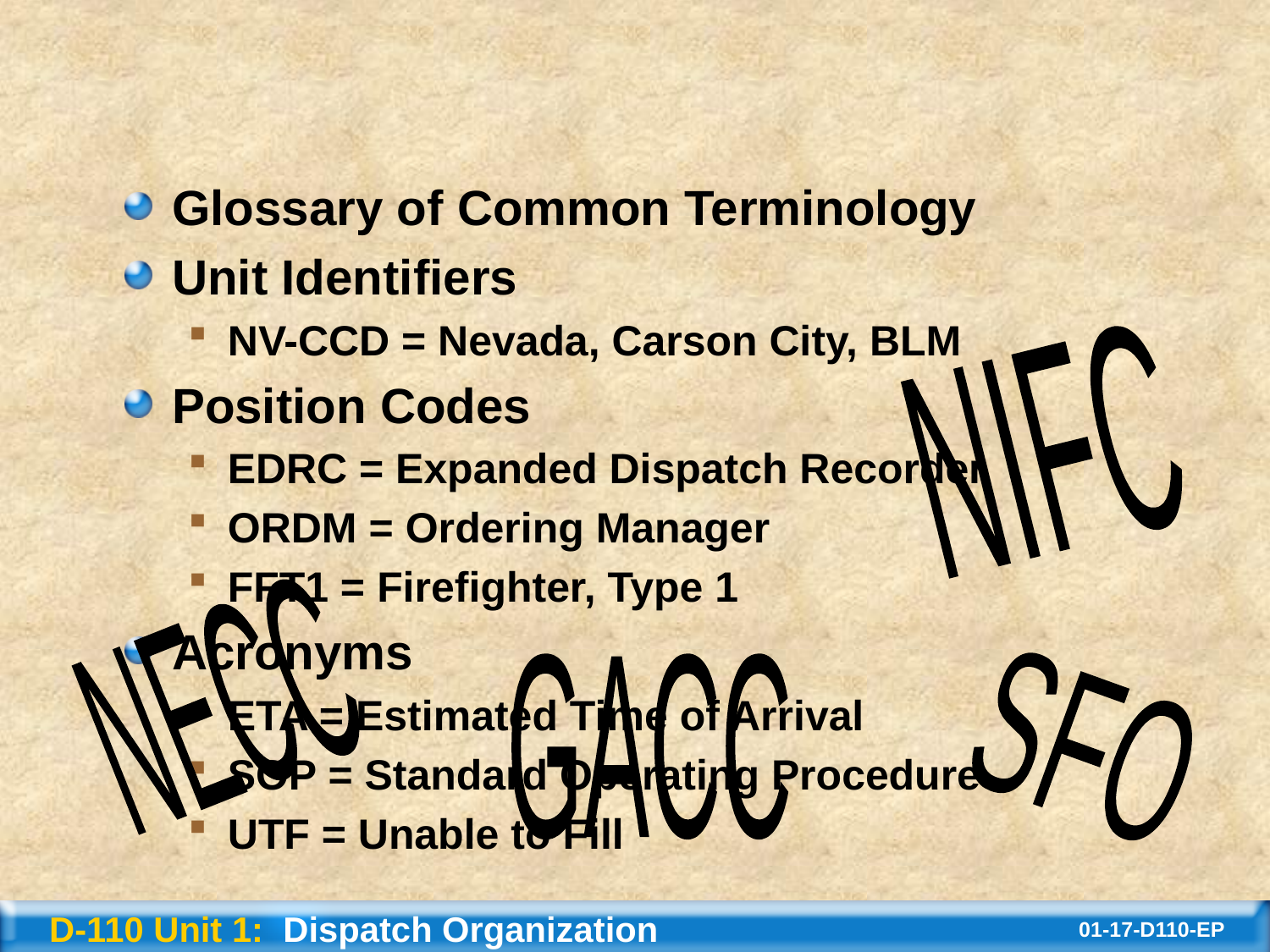

Glossary of Common Terminology
Unit Identifiers
NV-CCD = Nevada, Carson City, BLM
Position Codes
EDRC = Expanded Dispatch Recorder
ORDM = Ordering Manager
FFT1 = Firefighter, Type 1
Acronyms
ETA = Estimated Time of Arrival
SOP = Standard Operating Procedure
UTF = Unable to Fill

NIFC
NECC
GACC
SFO
D-110 Unit 1:  Dispatch Organization